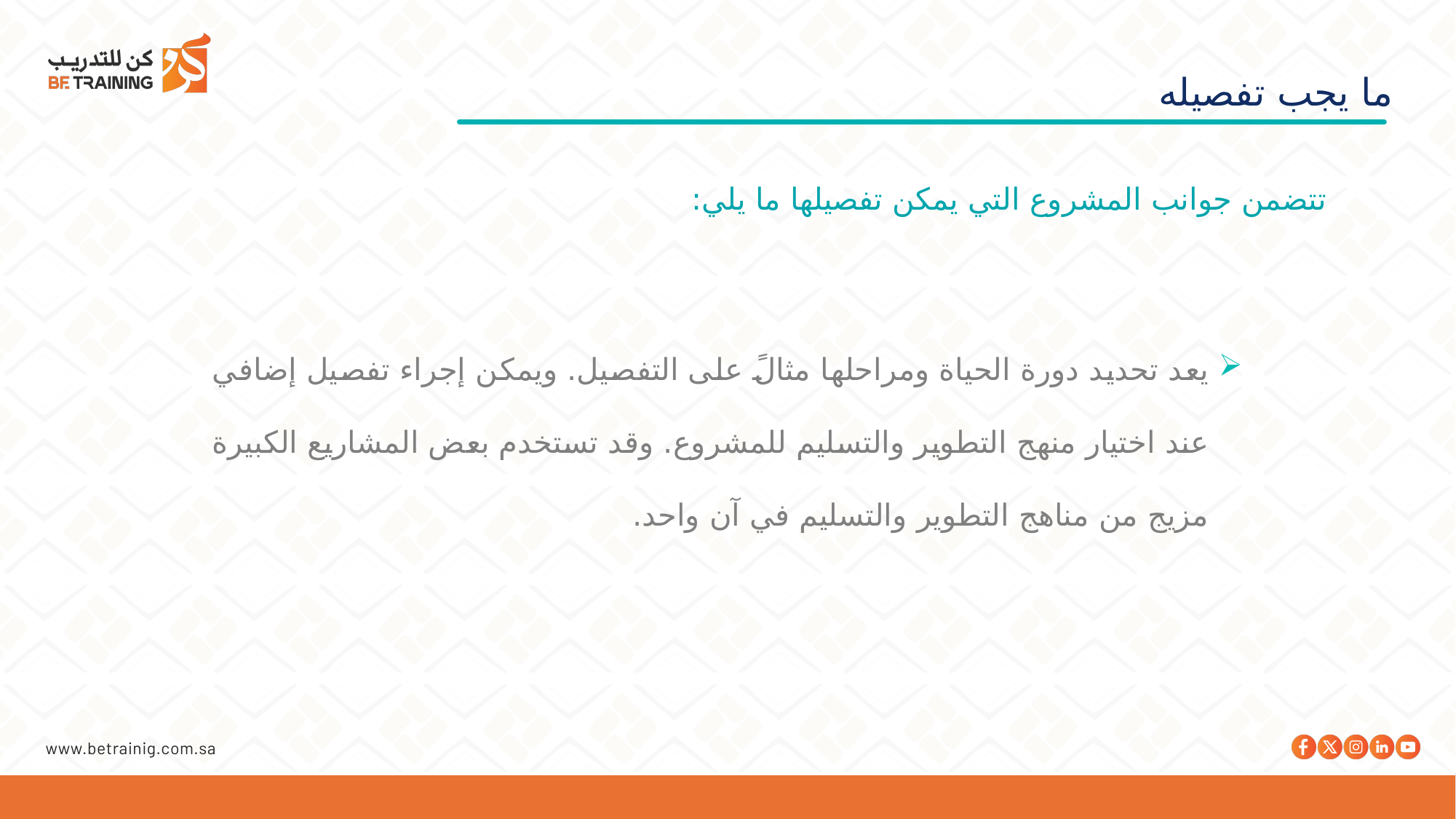

ما يجب تفصيله
تتضمن جوانب المشروع التي يمكن تفصيلها ما يلي:

يعد تحديد دورة الحياة ومراحلها مثالً على التفصيل. ويمكن إجراء تفصيل إضافي عند اختيار منهج التطوير والتسليم للمشروع. وقد تستخدم بعض المشاريع الكبيرة مزيج من مناهج التطوير والتسليم في آن واحد.